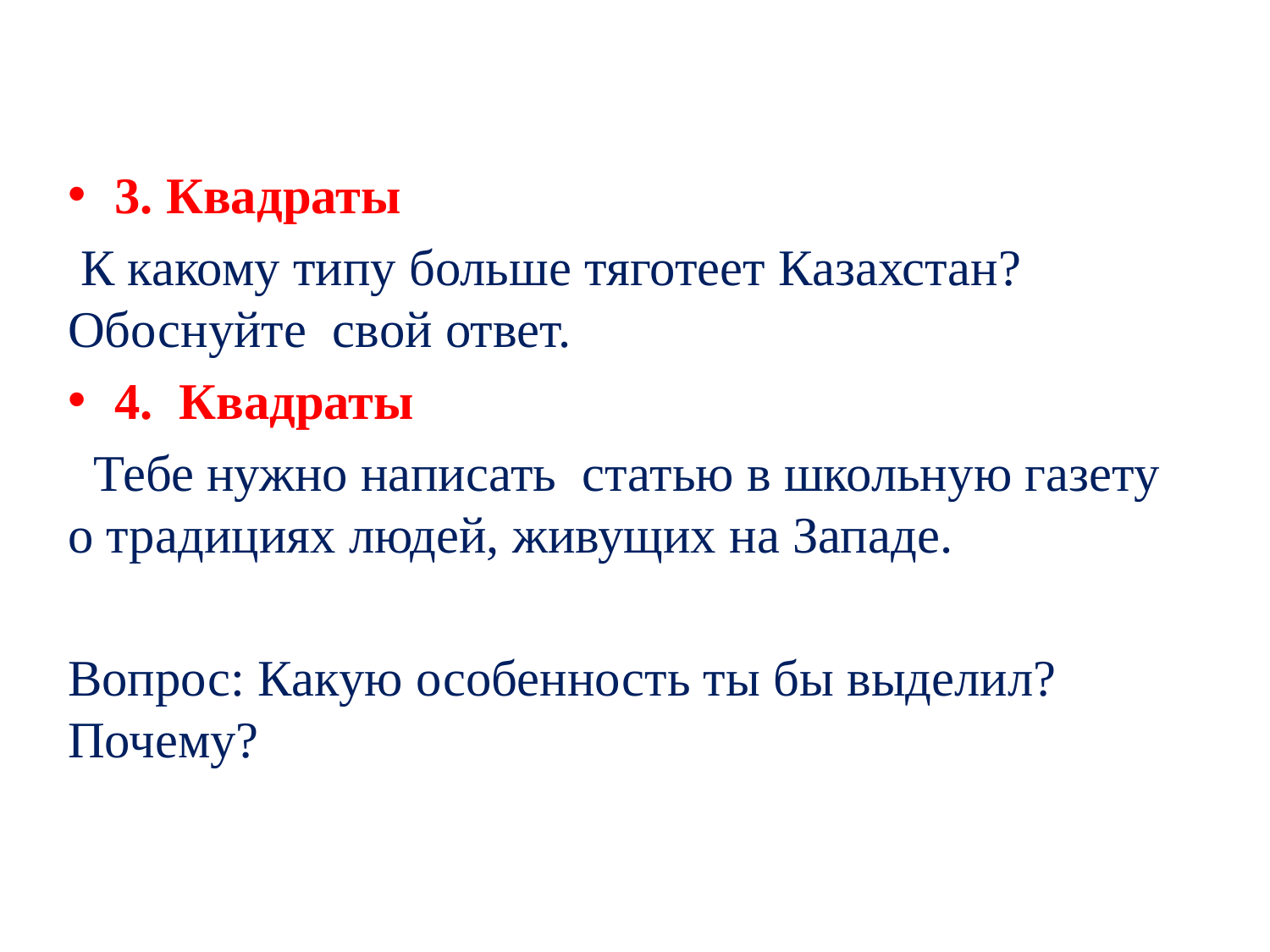

#
3. Квадраты
 К какому типу больше тяготеет Казахстан? Обоснуйте  свой ответ.
4.  Квадраты
  Тебе нужно написать  статью в школьную газету  о традициях людей, живущих на Западе.

Вопрос: Какую особенность ты бы выделил? Почему?